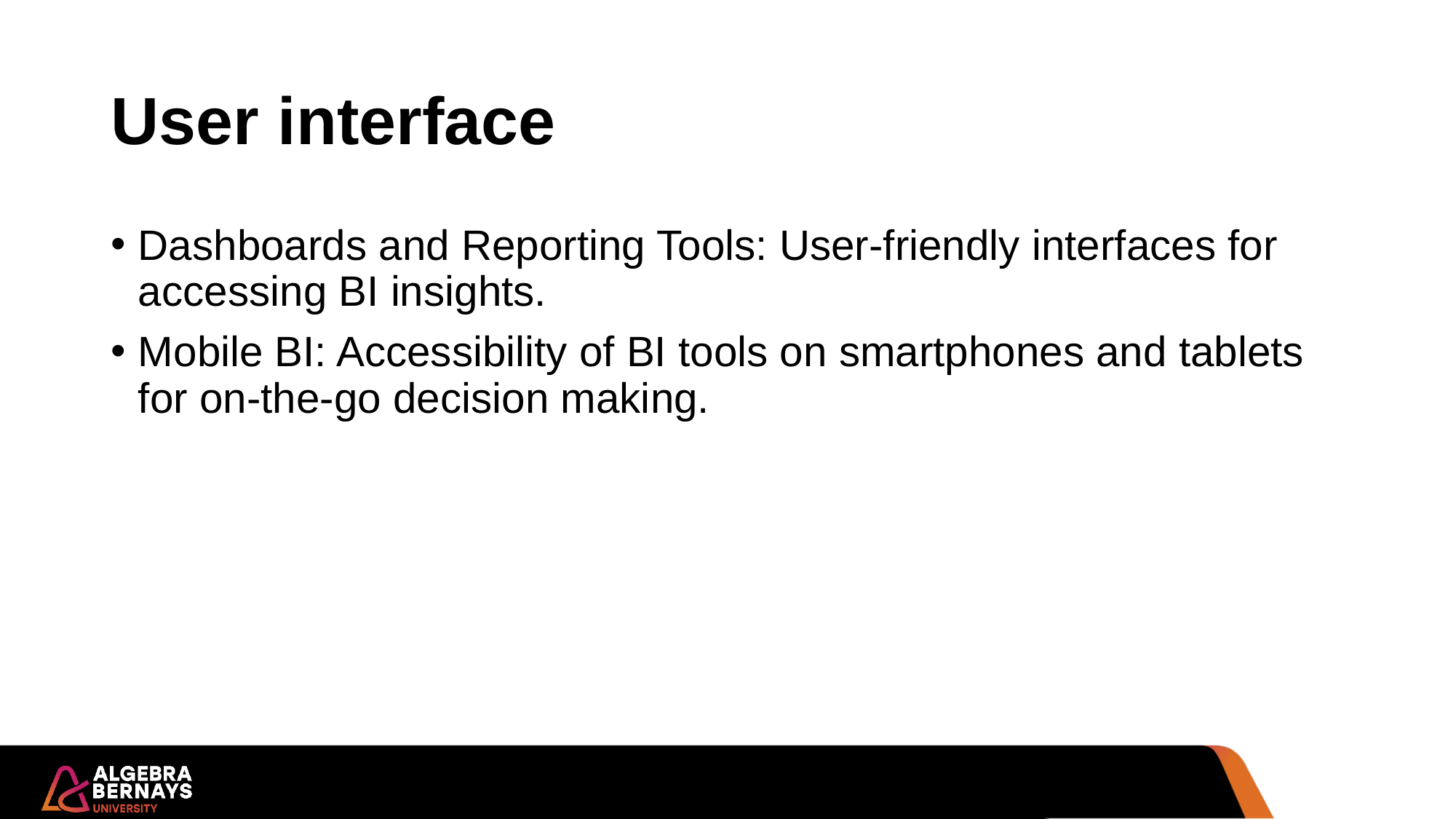

# User interface
Dashboards and Reporting Tools: User-friendly interfaces for accessing BI insights.
Mobile BI: Accessibility of BI tools on smartphones and tablets for on-the-go decision making.